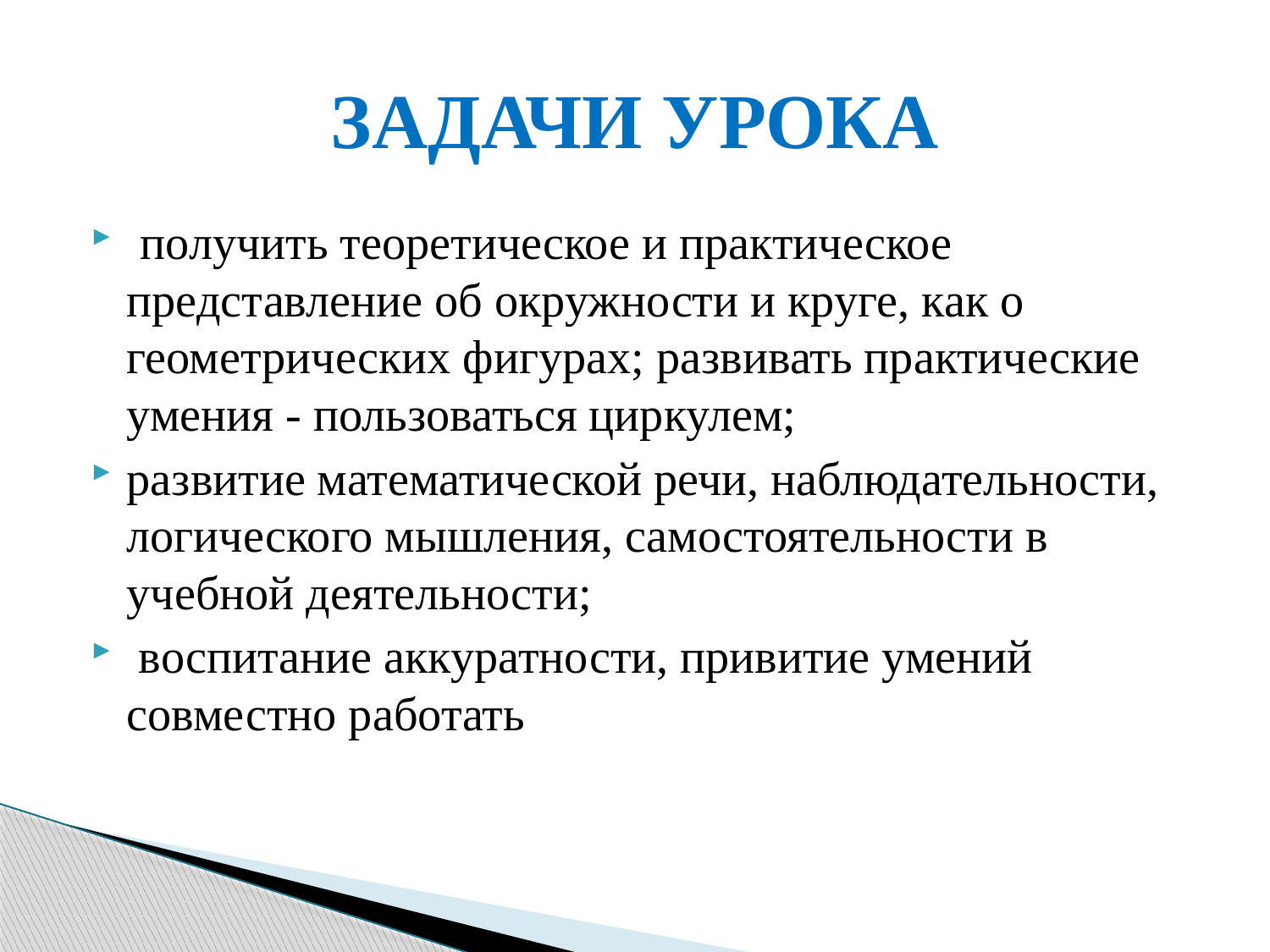

# ЗАДАЧИ УРОКА
 получить теоретическое и практическое представление об окружности и круге, как о геометрических фигурах; развивать практические умения - пользоваться циркулем;
развитие математической речи, наблюдательности, логического мышления, самостоятельности в учебной деятельности;
 воспитание аккуратности, привитие умений совместно работать